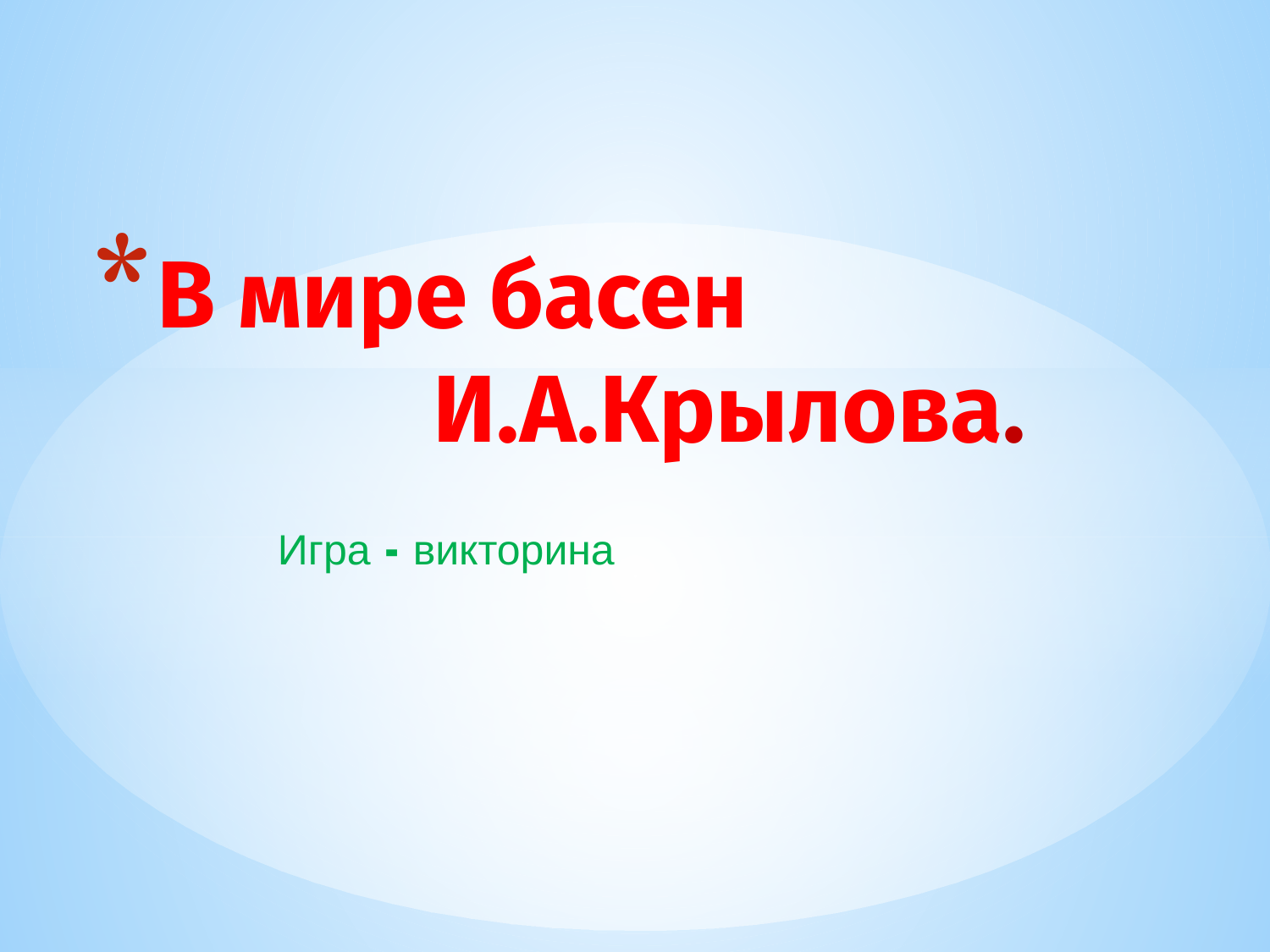

# В мире басен И.А.Крылова.
Игра - викторина